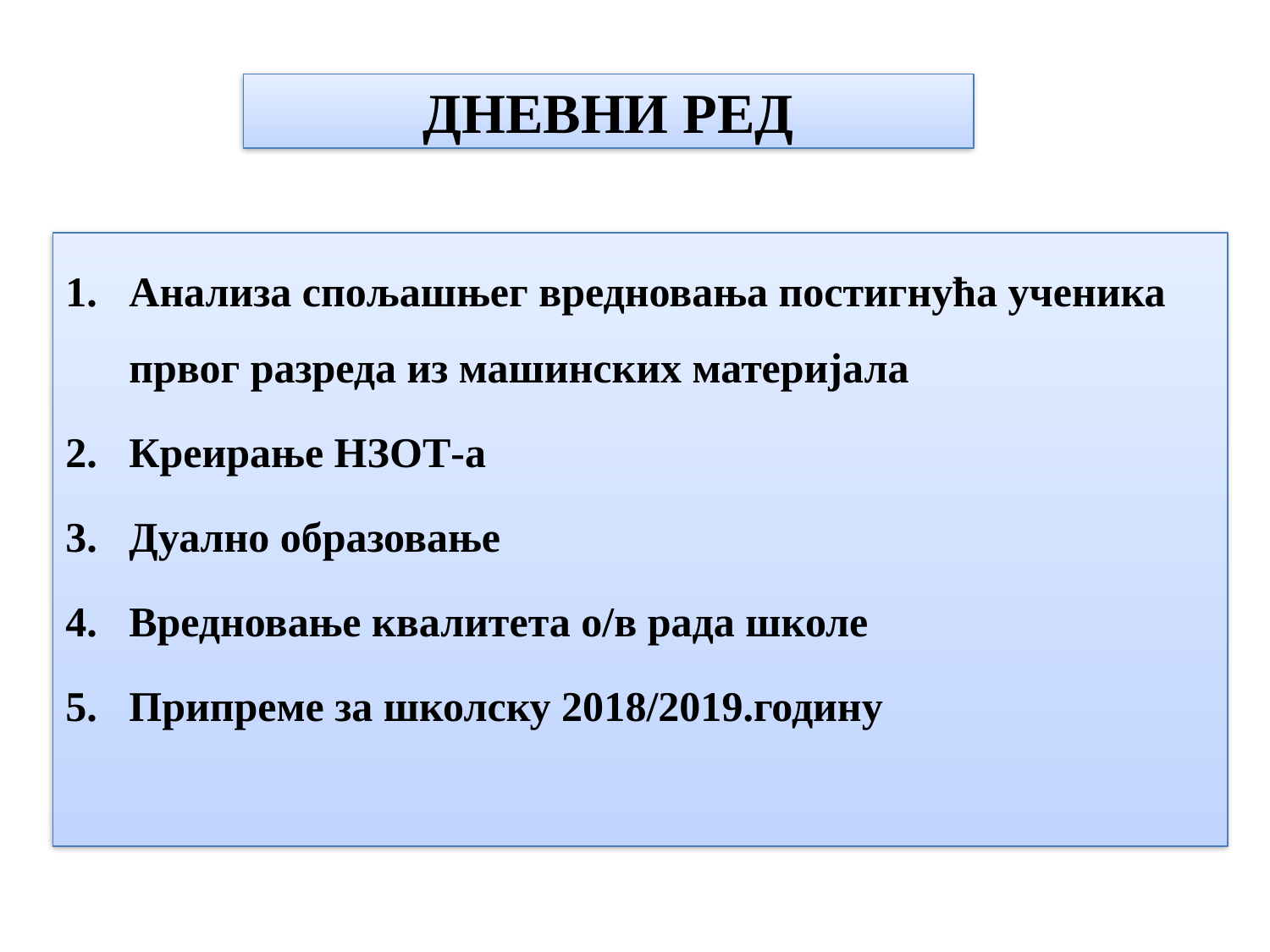

# ДНЕВНИ РЕД
Анализа спољашњег вредновања постигнућа ученика првог разреда из машинских материјала
Креирање НЗОТ-а
Дуално образовање
Вредновање квалитета о/в рада школе
Припреме за школску 2018/2019.годину